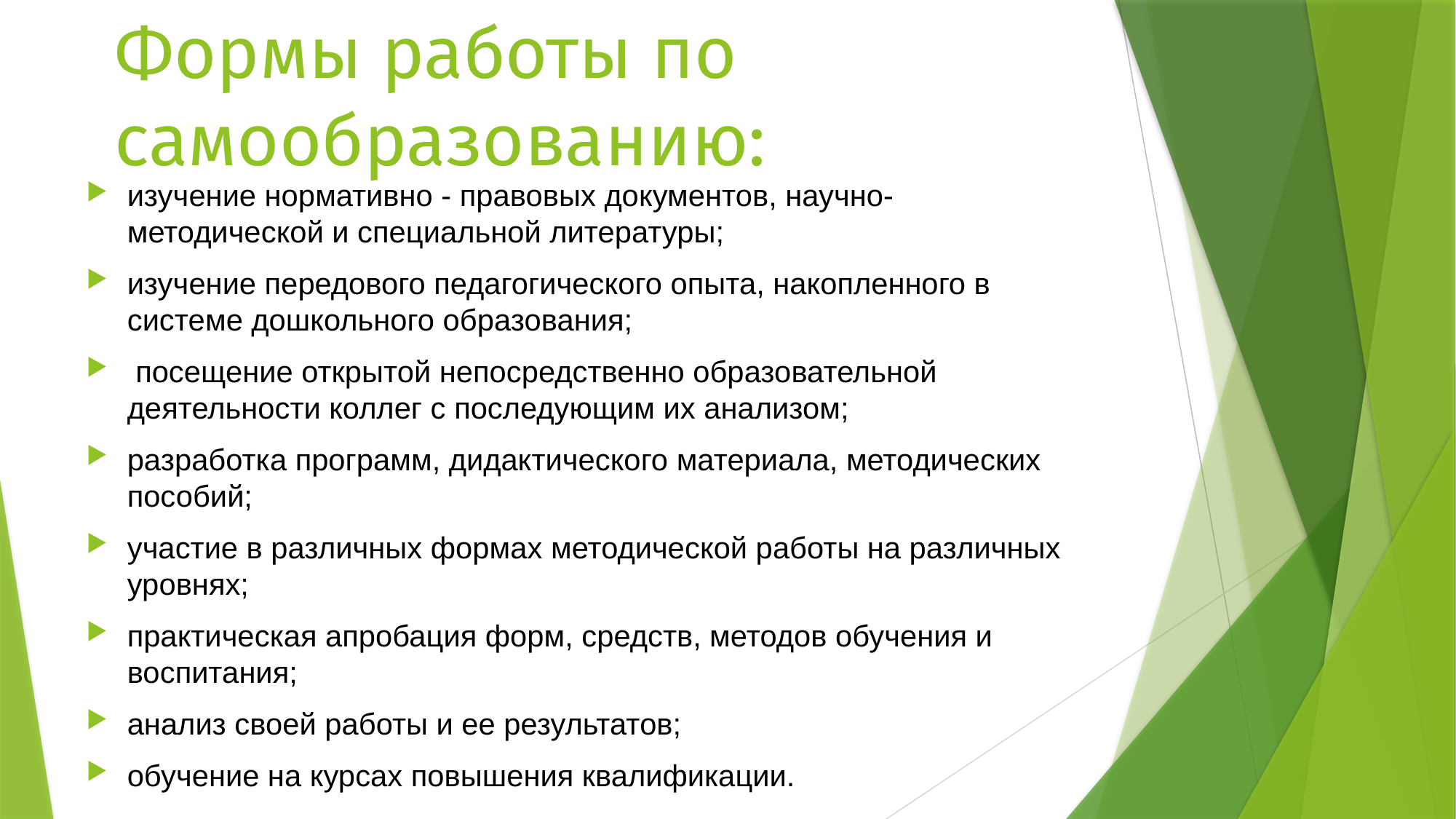

# Формы работы по самообразованию:
изучение нормативно - правовых документов, научно-методической и специальной литературы;
изучение передового педагогического опыта, накопленного в системе дошкольного образования;
 посещение открытой непосредственно образовательной деятельности коллег с последующим их анализом;
разработка программ, дидактического материала, методических пособий;
участие в различных формах методической работы на различных уровнях;
практическая апробация форм, средств, методов обучения и воспитания;
анализ своей работы и ее результатов;
обучение на курсах повышения квалификации.